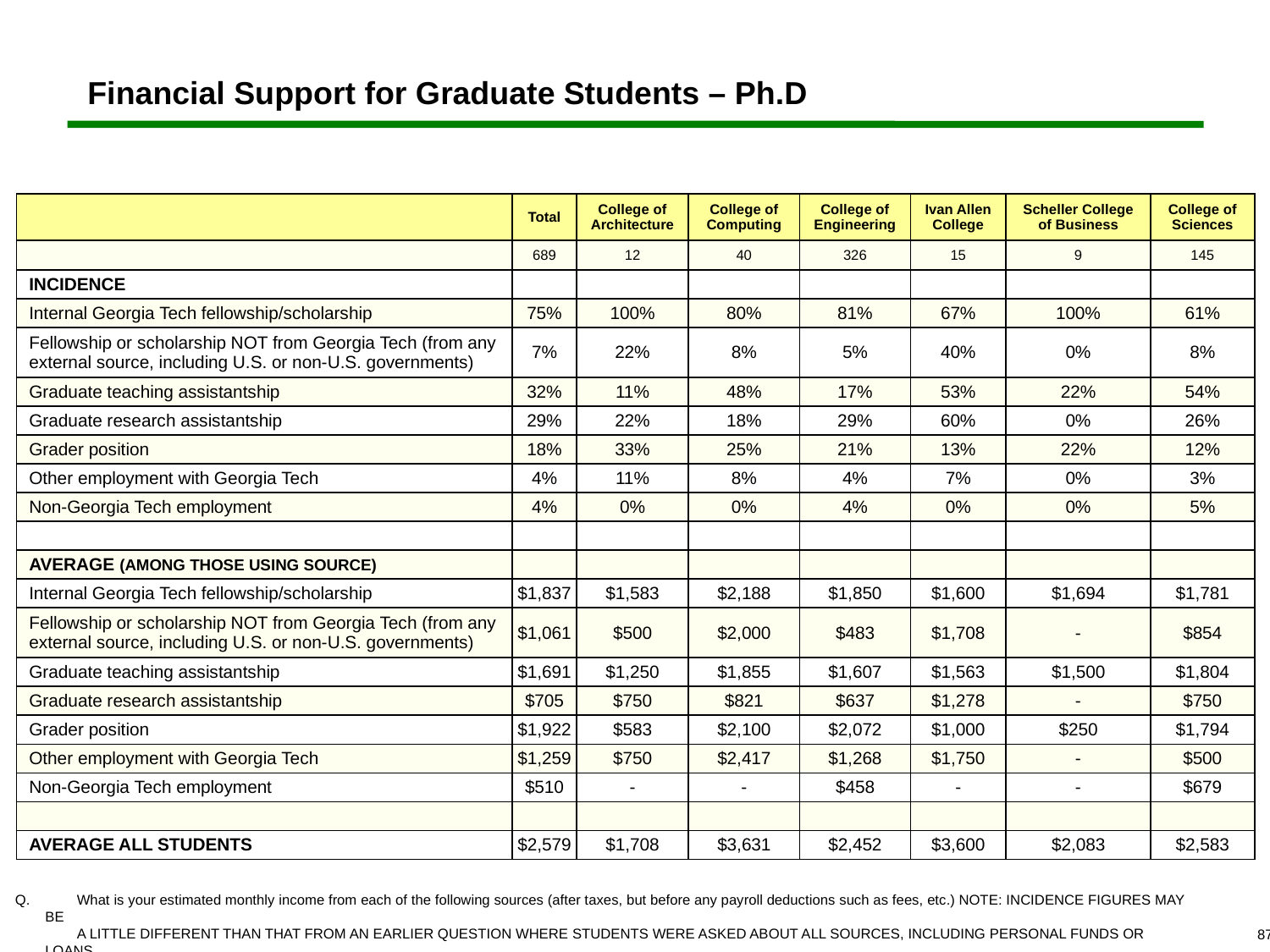

# Financial Support for Graduate Students – Ph.D
|  | Total | College of Architecture | College of Computing | College of Engineering | Ivan Allen College | Scheller College of Business | College of Sciences |
| --- | --- | --- | --- | --- | --- | --- | --- |
|  | 689 | 12 | 40 | 326 | 15 | 9 | 145 |
| INCIDENCE |  |  |  |  |  |  |  |
| Internal Georgia Tech fellowship/scholarship | 75% | 100% | 80% | 81% | 67% | 100% | 61% |
| Fellowship or scholarship NOT from Georgia Tech (from any external source, including U.S. or non-U.S. governments) | 7% | 22% | 8% | 5% | 40% | 0% | 8% |
| Graduate teaching assistantship | 32% | 11% | 48% | 17% | 53% | 22% | 54% |
| Graduate research assistantship | 29% | 22% | 18% | 29% | 60% | 0% | 26% |
| Grader position | 18% | 33% | 25% | 21% | 13% | 22% | 12% |
| Other employment with Georgia Tech | 4% | 11% | 8% | 4% | 7% | 0% | 3% |
| Non-Georgia Tech employment | 4% | 0% | 0% | 4% | 0% | 0% | 5% |
|  |  |  |  |  |  |  |  |
| AVERAGE (AMONG THOSE USING SOURCE) |  |  |  |  |  |  |  |
| Internal Georgia Tech fellowship/scholarship | $1,837 | $1,583 | $2,188 | $1,850 | $1,600 | $1,694 | $1,781 |
| Fellowship or scholarship NOT from Georgia Tech (from any external source, including U.S. or non-U.S. governments) | $1,061 | $500 | $2,000 | $483 | $1,708 | - | $854 |
| Graduate teaching assistantship | $1,691 | $1,250 | $1,855 | $1,607 | $1,563 | $1,500 | $1,804 |
| Graduate research assistantship | $705 | $750 | $821 | $637 | $1,278 | - | $750 |
| Grader position | $1,922 | $583 | $2,100 | $2,072 | $1,000 | $250 | $1,794 |
| Other employment with Georgia Tech | $1,259 | $750 | $2,417 | $1,268 | $1,750 | - | $500 |
| Non-Georgia Tech employment | $510 | - | - | $458 | - | - | $679 |
|  |  |  |  |  |  |  |  |
| AVERAGE ALL STUDENTS | $2,579 | $1,708 | $3,631 | $2,452 | $3,600 | $2,083 | $2,583 |
 	What is your estimated monthly income from each of the following sources (after taxes, but before any payroll deductions such as fees, etc.) NOTE: INCIDENCE FIGURES MAY BE
	A LITTLE DIFFERENT THAN THAT FROM AN EARLIER QUESTION WHERE STUDENTS WERE ASKED ABOUT ALL SOURCES, INCLUDING PERSONAL FUNDS OR LOANS.